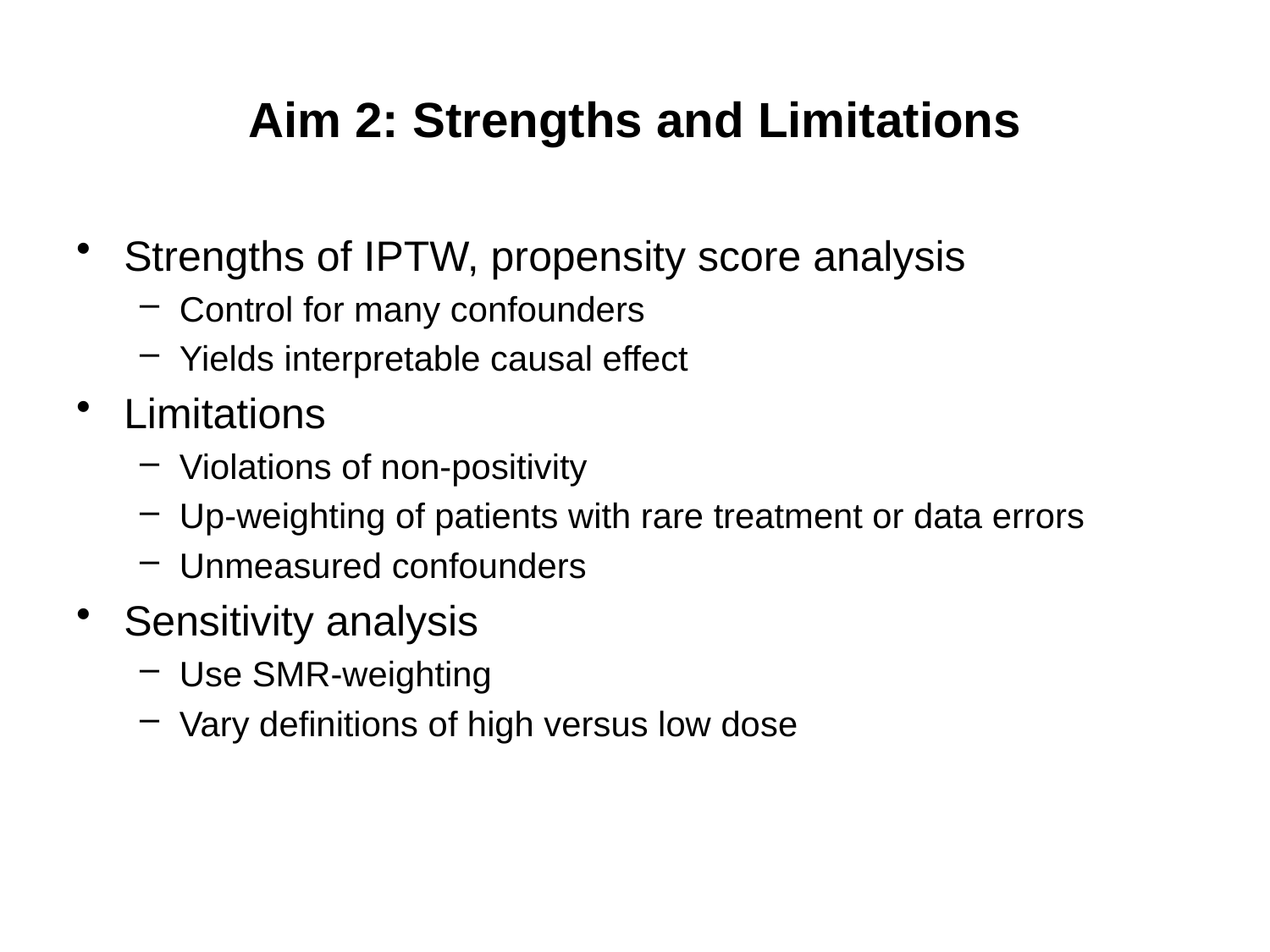

# Aim 2: Strengths and Limitations
Strengths of IPTW, propensity score analysis
Control for many confounders
Yields interpretable causal effect
Limitations
Violations of non-positivity
Up-weighting of patients with rare treatment or data errors
Unmeasured confounders
Sensitivity analysis
Use SMR-weighting
Vary definitions of high versus low dose